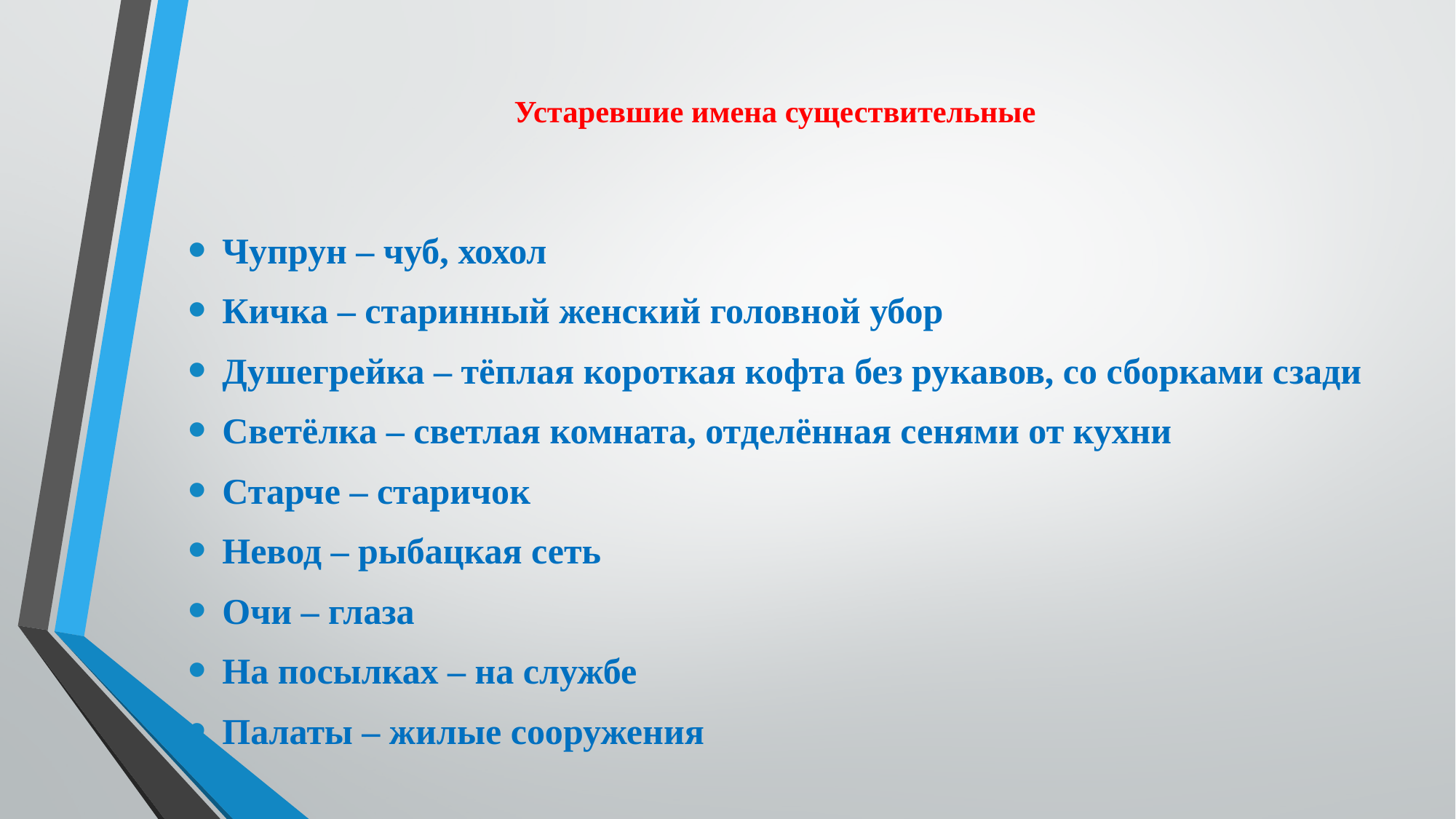

# Устаревшие имена существительные

Чупрун – чуб, хохол
Кичка – старинный женский головной убор
Душегрейка – тёплая короткая кофта без рукавов, со сборками сзади
Светёлка – светлая комната, отделённая сенями от кухни
Старче – старичок
Невод – рыбацкая сеть
Очи – глаза
На посылках – на службе
Палаты – жилые сооружения